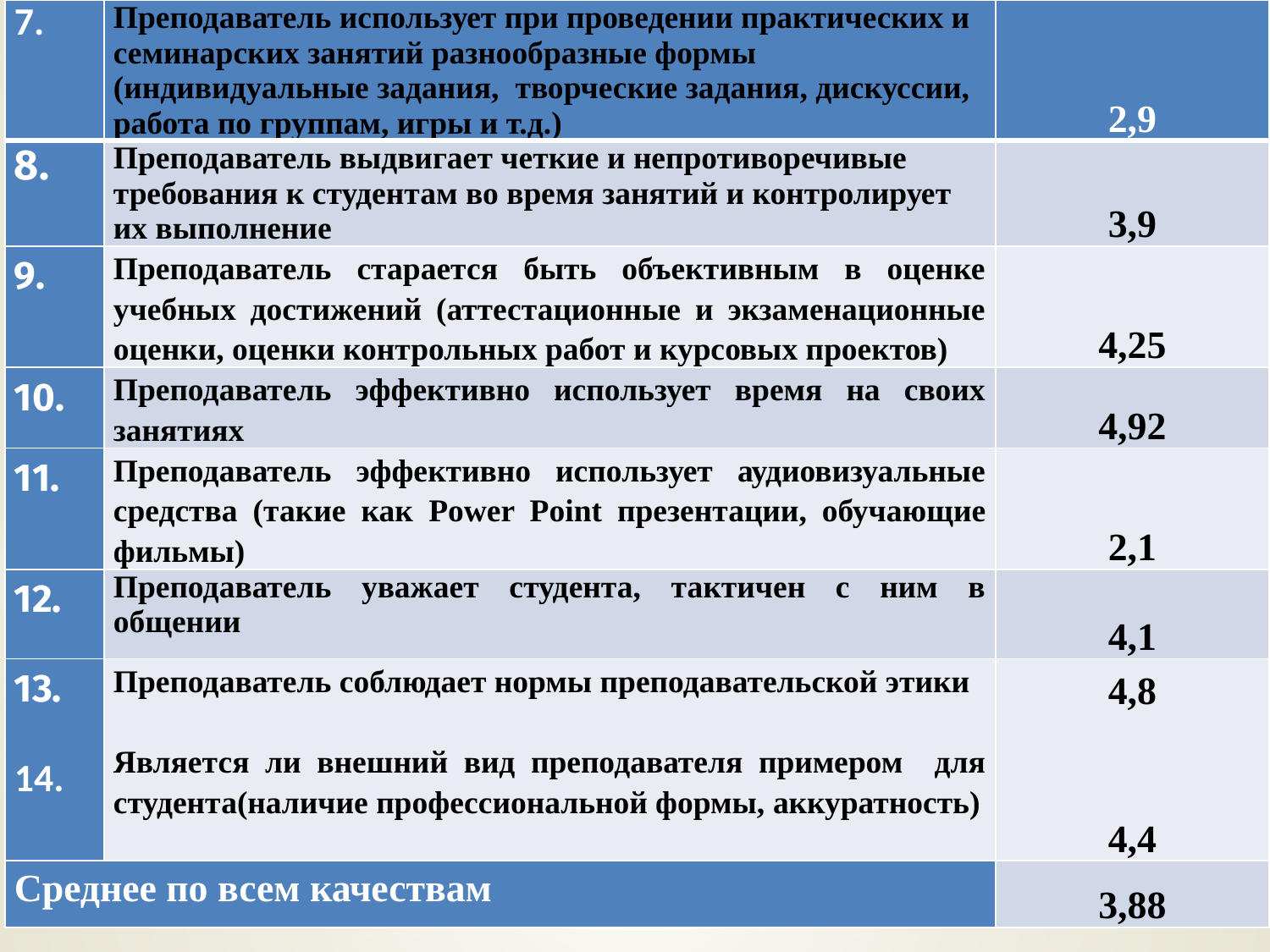

| 7. | Преподаватель использует при проведении практических и семинарских занятий разнообразные формы (индивидуальные задания, творческие задания, дискуссии, работа по группам, игры и т.д.) | 2,9 |
| --- | --- | --- |
| 8. | Преподаватель выдвигает четкие и непротиворечивые требования к студентам во время занятий и контролирует их выполнение | 3,9 |
| 9. | Преподаватель старается быть объективным в оценке учебных достижений (аттестационные и экзаменационные оценки, оценки контрольных работ и курсовых проектов) | 4,25 |
| 10. | Преподаватель эффективно использует время на своих занятиях | 4,92 |
| 11. | Преподаватель эффективно использует аудиовизуальные средства (такие как Power Point презентации, обучающие фильмы) | 2,1 |
| 12. | Преподаватель уважает студента, тактичен с ним в общении | 4,1 |
| 13.  14. | Преподаватель соблюдает нормы преподавательской этики Является ли внешний вид преподавателя примером для студента(наличие профессиональной формы, аккуратность) | 4,8 4,4 |
| Среднее по всем качествам |  | 3,88 |